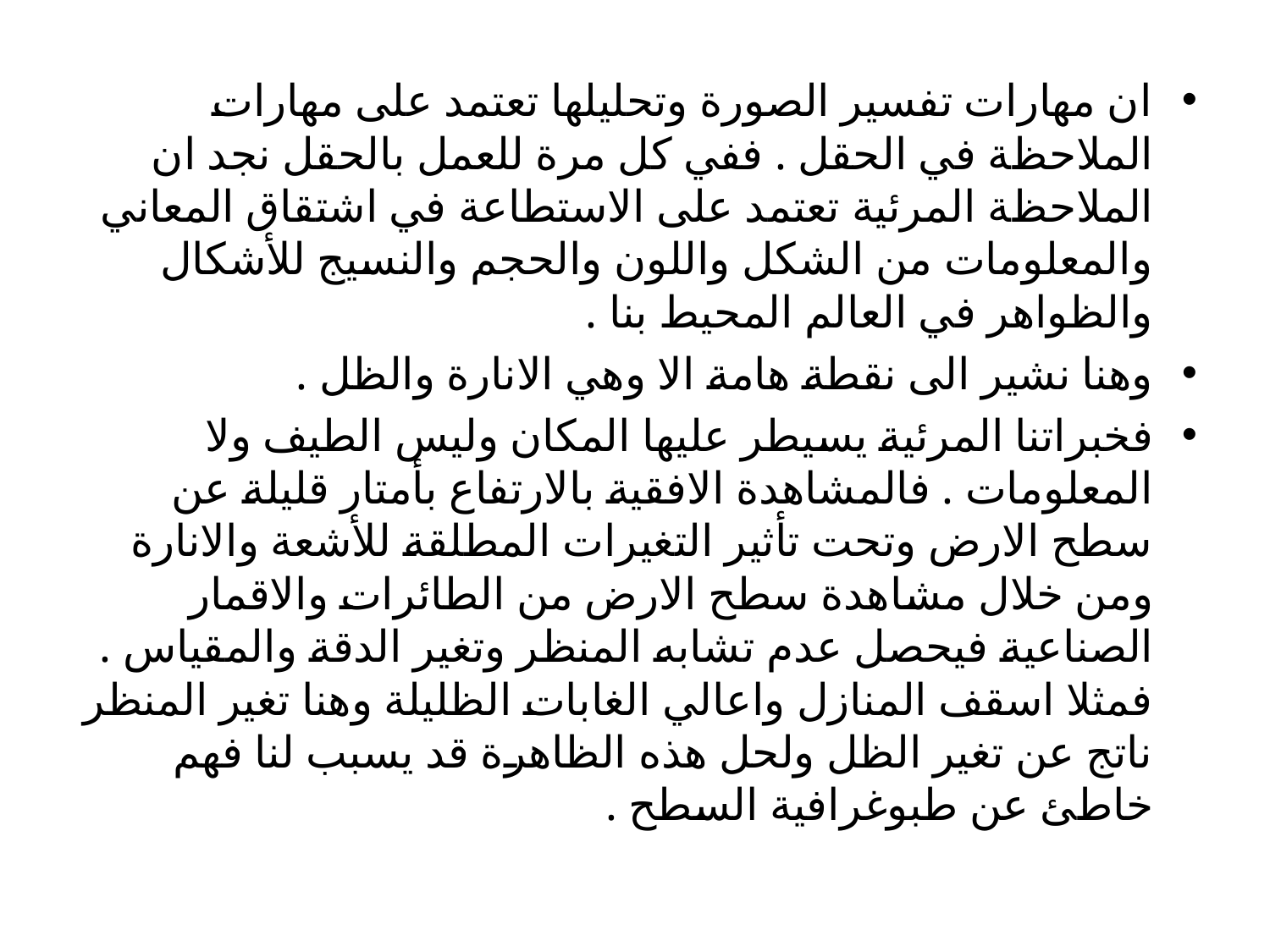

ان مهارات تفسير الصورة وتحليلها تعتمد على مهارات الملاحظة في الحقل . ففي كل مرة للعمل بالحقل نجد ان الملاحظة المرئية تعتمد على الاستطاعة في اشتقاق المعاني والمعلومات من الشكل واللون والحجم والنسيج للأشكال والظواهر في العالم المحيط بنا .
وهنا نشير الى نقطة هامة الا وهي الانارة والظل .
فخبراتنا المرئية يسيطر عليها المكان وليس الطيف ولا المعلومات . فالمشاهدة الافقية بالارتفاع بأمتار قليلة عن سطح الارض وتحت تأثير التغيرات المطلقة للأشعة والانارة ومن خلال مشاهدة سطح الارض من الطائرات والاقمار الصناعية فيحصل عدم تشابه المنظر وتغير الدقة والمقياس . فمثلا اسقف المنازل واعالي الغابات الظليلة وهنا تغير المنظر ناتج عن تغير الظل ولحل هذه الظاهرة قد يسبب لنا فهم خاطئ عن طبوغرافية السطح .